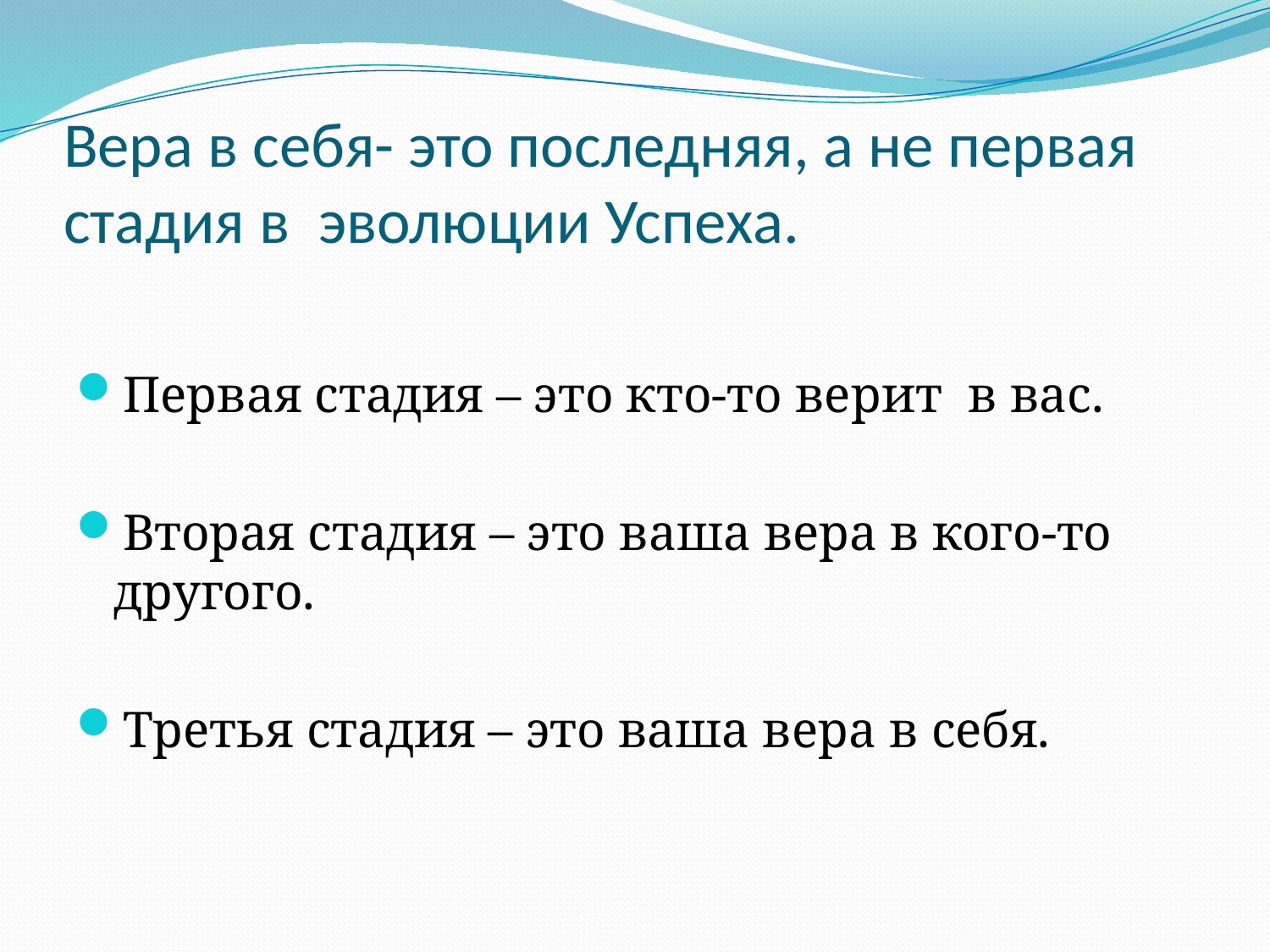

# Вера в себя- это последняя, а не первая стадия в  эволюции Успеха.
Первая стадия – это кто-то верит  в вас.

Вторая стадия – это ваша вера в кого-то другого.

Третья стадия – это ваша вера в себя.